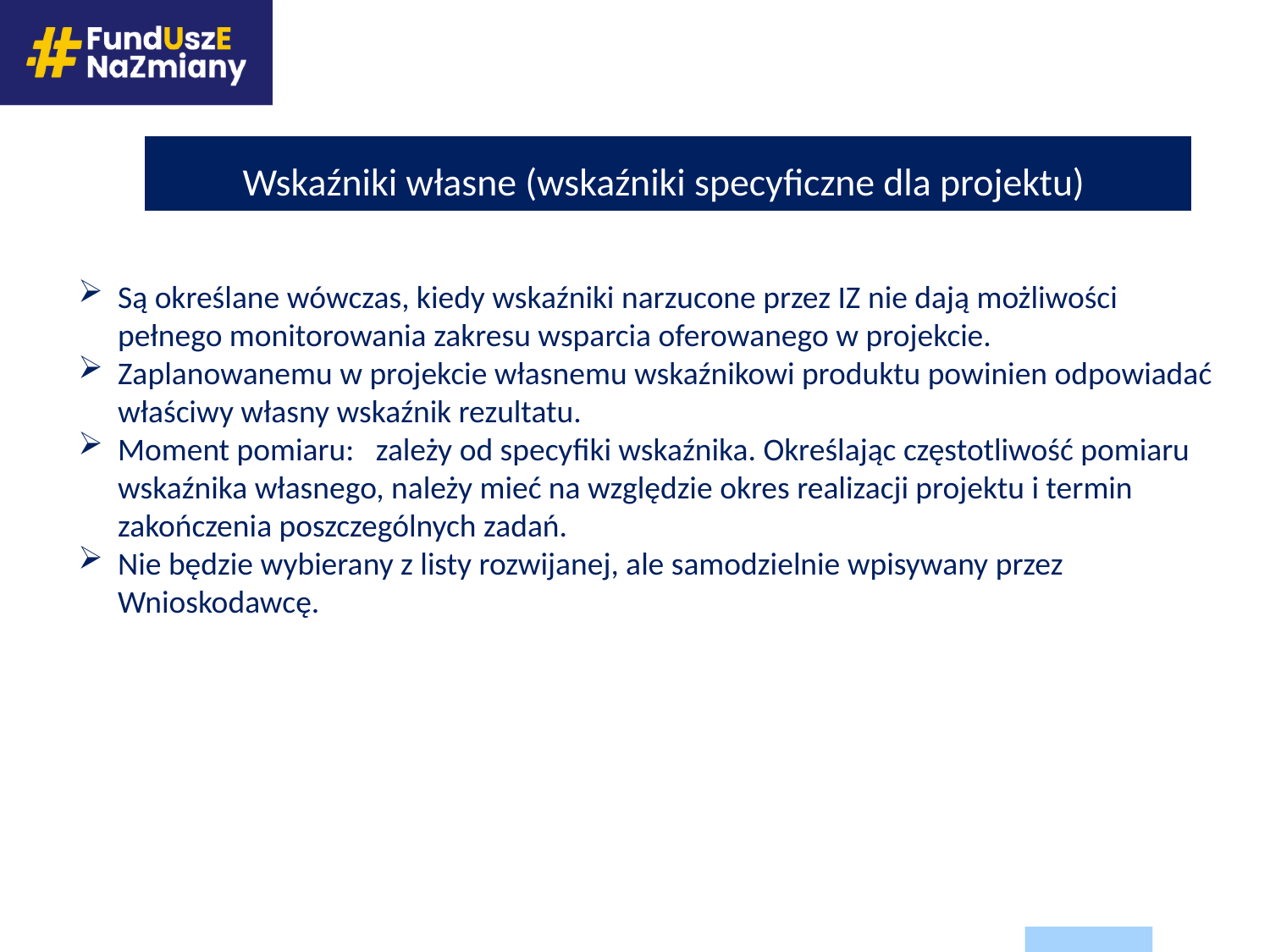

Wskaźniki własne (wskaźniki specyficzne dla projektu)
Są określane wówczas, kiedy wskaźniki narzucone przez IZ nie dają możliwości pełnego monitorowania zakresu wsparcia oferowanego w projekcie.
Zaplanowanemu w projekcie własnemu wskaźnikowi produktu powinien odpowiadać właściwy własny wskaźnik rezultatu.
Moment pomiaru:   zależy od specyfiki wskaźnika. Określając częstotliwość pomiaru wskaźnika własnego, należy mieć na względzie okres realizacji projektu i termin zakończenia poszczególnych zadań.
Nie będzie wybierany z listy rozwijanej, ale samodzielnie wpisywany przez Wnioskodawcę.